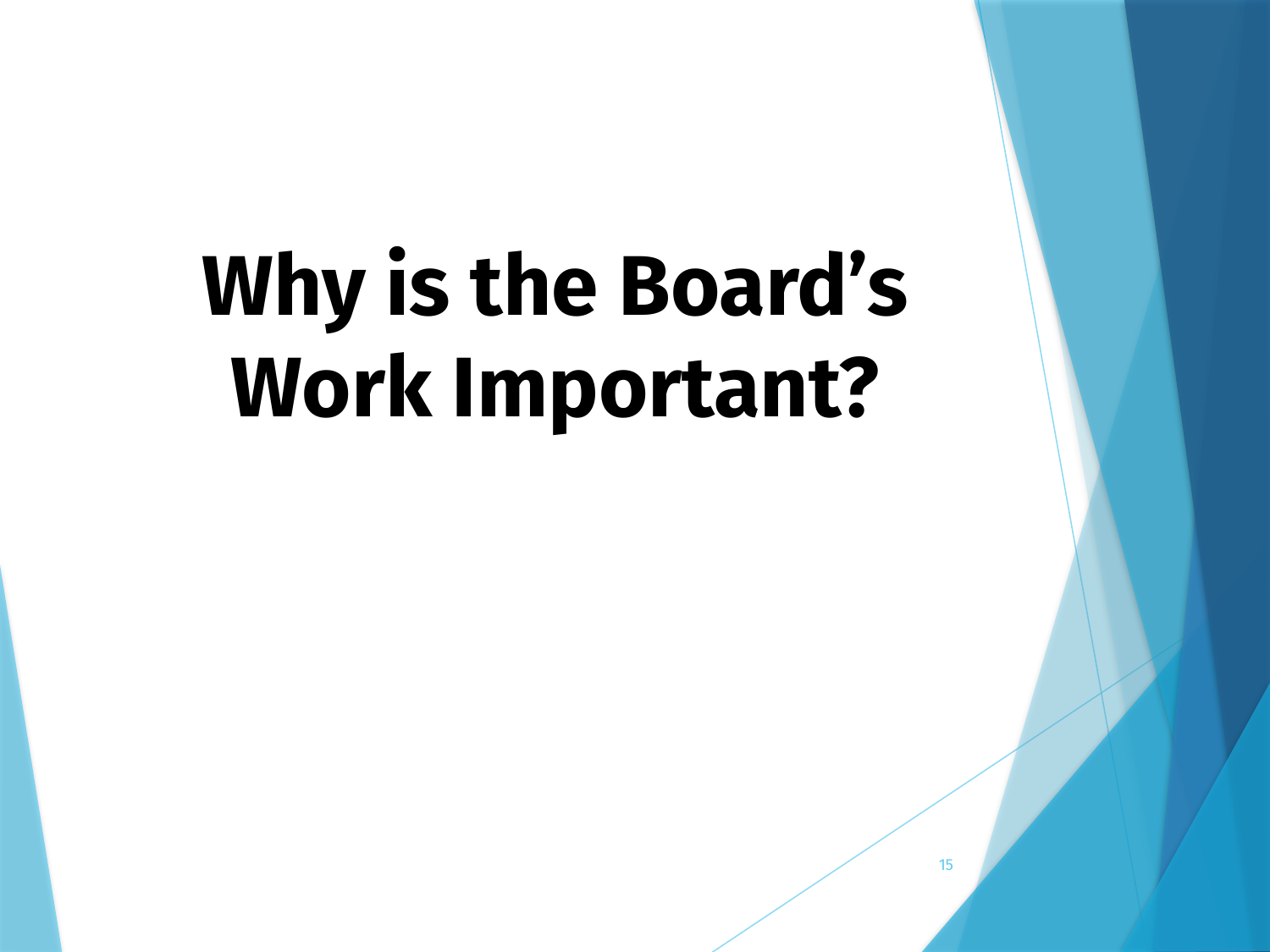

# Why is the Board’s Work Important?

15